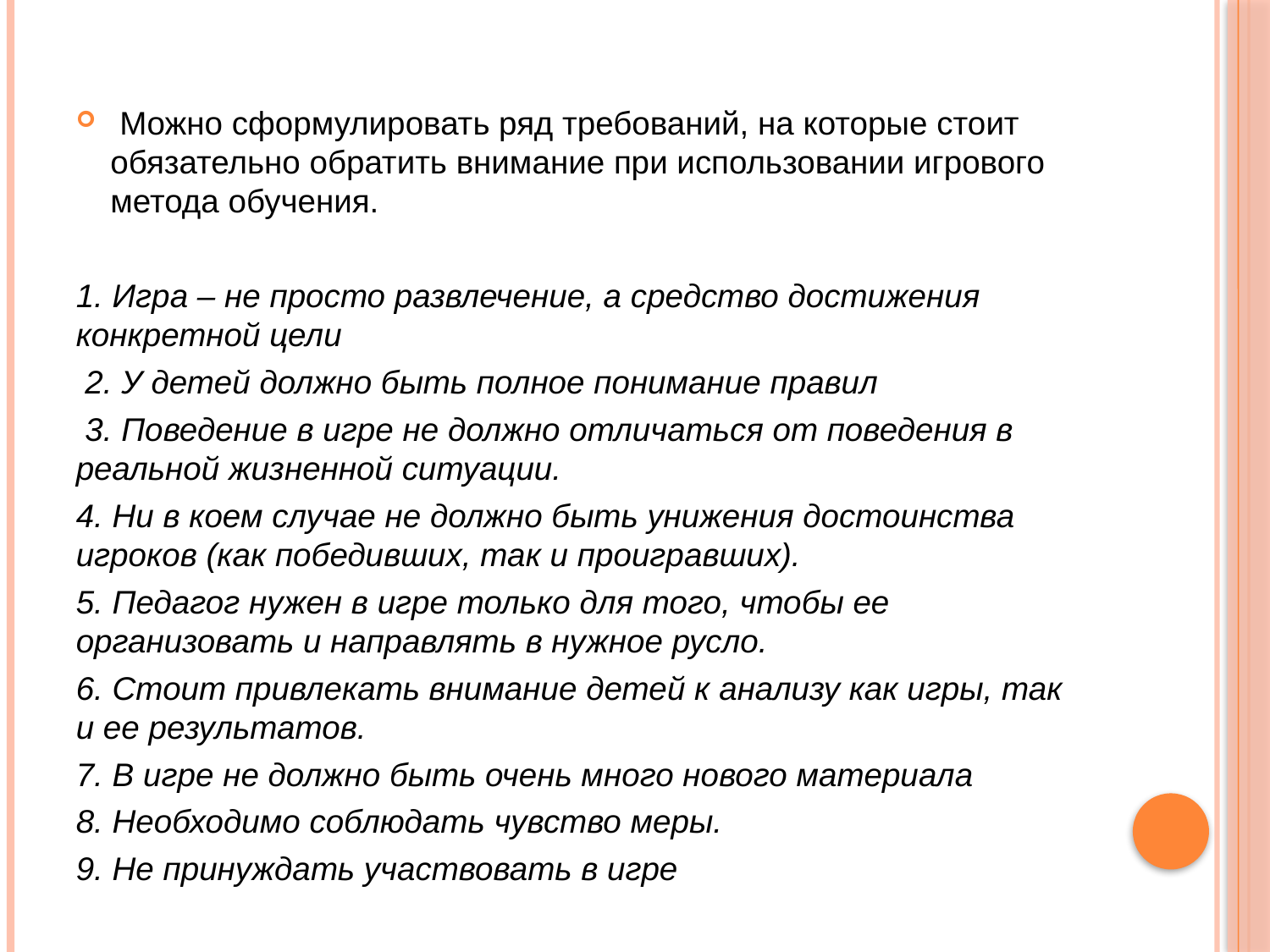

Можно сформулировать ряд требований, на которые стоит обязательно обратить внимание при использовании игрового метода обучения.

1. Игра – не просто развлечение, а средство достижения конкретной цели
 2. У детей должно быть полное понимание правил
 3. Поведение в игре не должно отличаться от поведения в реальной жизненной ситуации.
4. Ни в коем случае не должно быть унижения достоинства игроков (как победивших, так и проигравших).
5. Педагог нужен в игре только для того, чтобы ее организовать и направлять в нужное русло.
6. Стоит привлекать внимание детей к анализу как игры, так и ее результатов.
7. В игре не должно быть очень много нового материала
8. Необходимо соблюдать чувство меры.
9. Не принуждать участвовать в игре